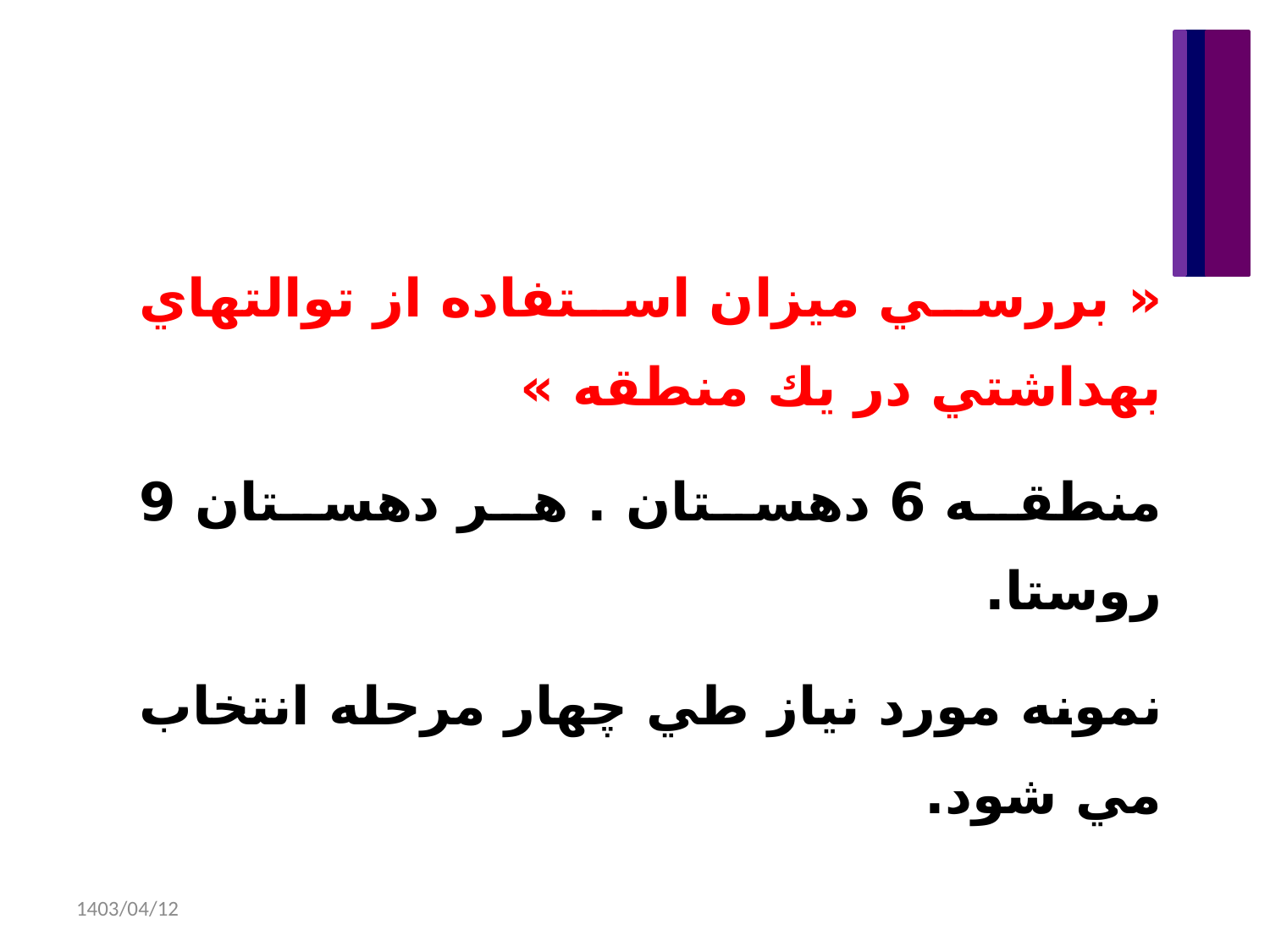

« بررسي ميزان استفاده از توالتهاي بهداشتي در يك منطقه »
منطقه 6 دهستان . هر دهستان 9 روستا.
نمونه مورد نياز طي چهار مرحله انتخاب مي شود.
1403/04/12